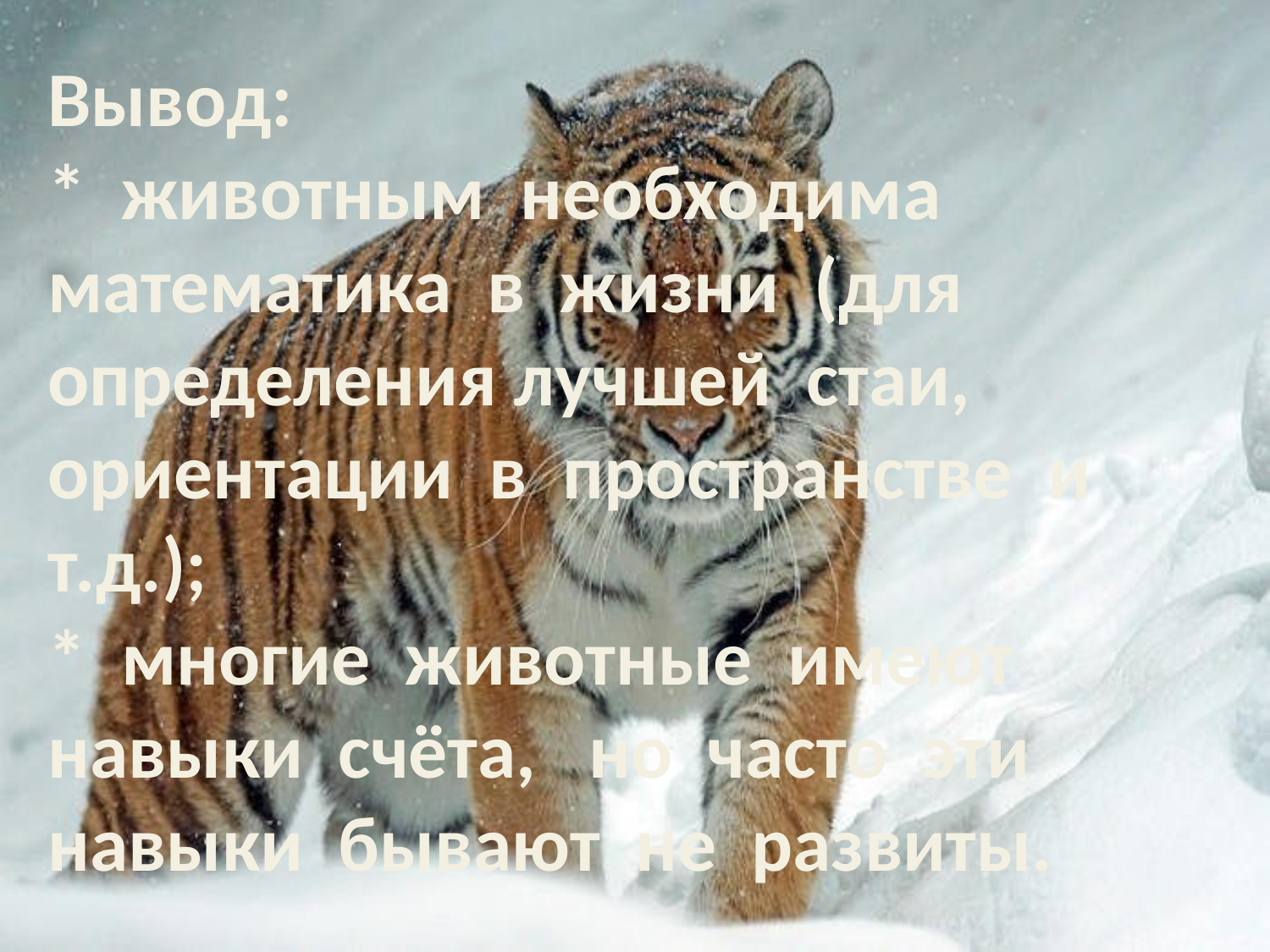

# Вывод: *  животным  необходима  математика  в  жизни  (для  определения лучшей  стаи,  ориентации  в  пространстве  и т.д.); *  многие  животные  имеют  навыки  счёта,   но  часто  эти  навыки  бывают  не  развиты.